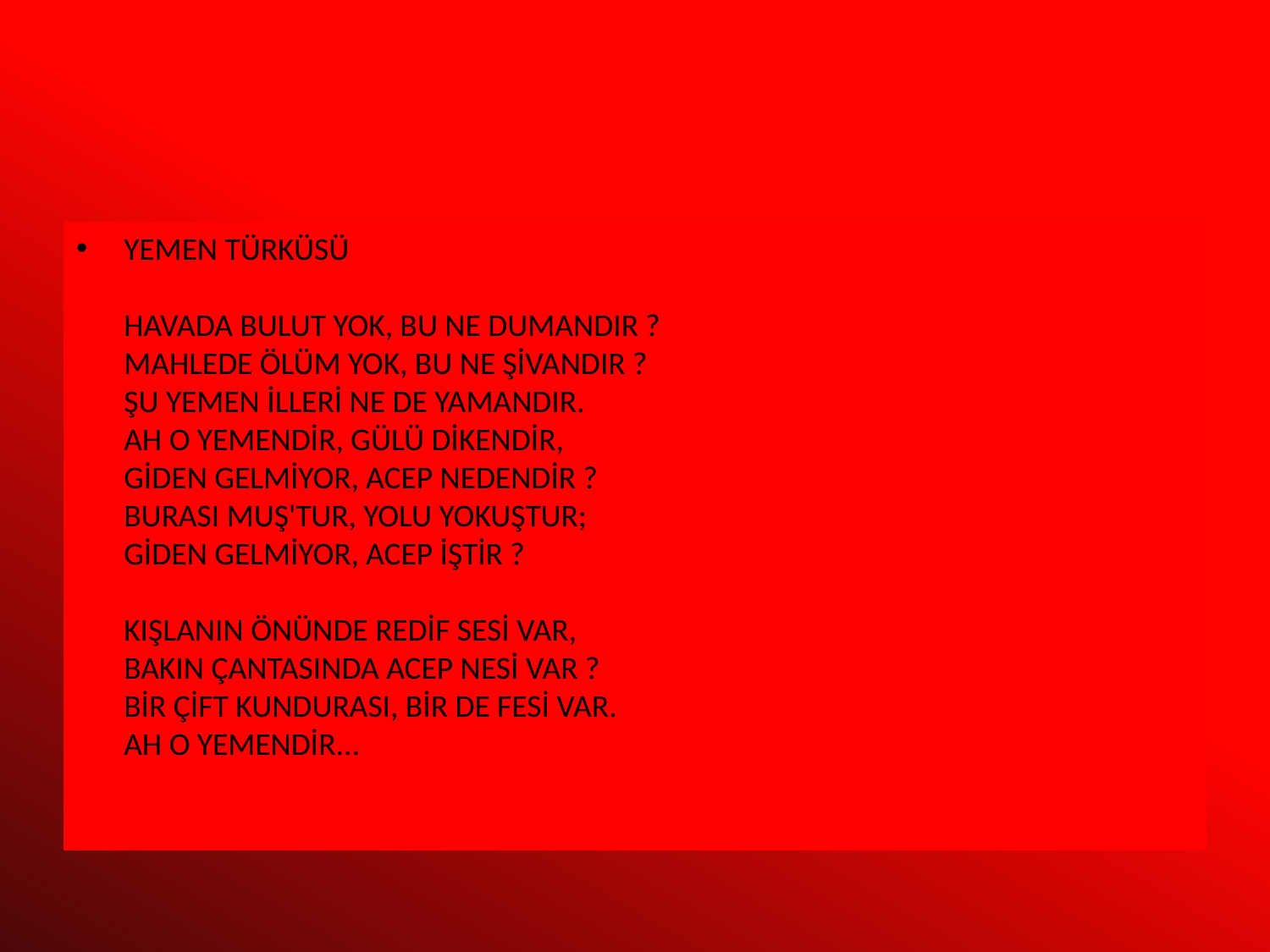

YEMEN TÜRKÜSÜ
HAVADA BULUT YOK, BU NE DUMANDIR ?
MAHLEDE ÖLÜM YOK, BU NE ŞİVANDIR ?
ŞU YEMEN İLLERİ NE DE YAMANDIR.
AH O YEMENDİR, GÜLÜ DİKENDİR,
GİDEN GELMİYOR, ACEP NEDENDİR ?
BURASI MUŞ'TUR, YOLU YOKUŞTUR;
GİDEN GELMİYOR, ACEP İŞTİR ?
KIŞLANIN ÖNÜNDE REDİF SESİ VAR,
BAKIN ÇANTASINDA ACEP NESİ VAR ?
BİR ÇİFT KUNDURASI, BİR DE FESİ VAR.
AH O YEMENDİR...